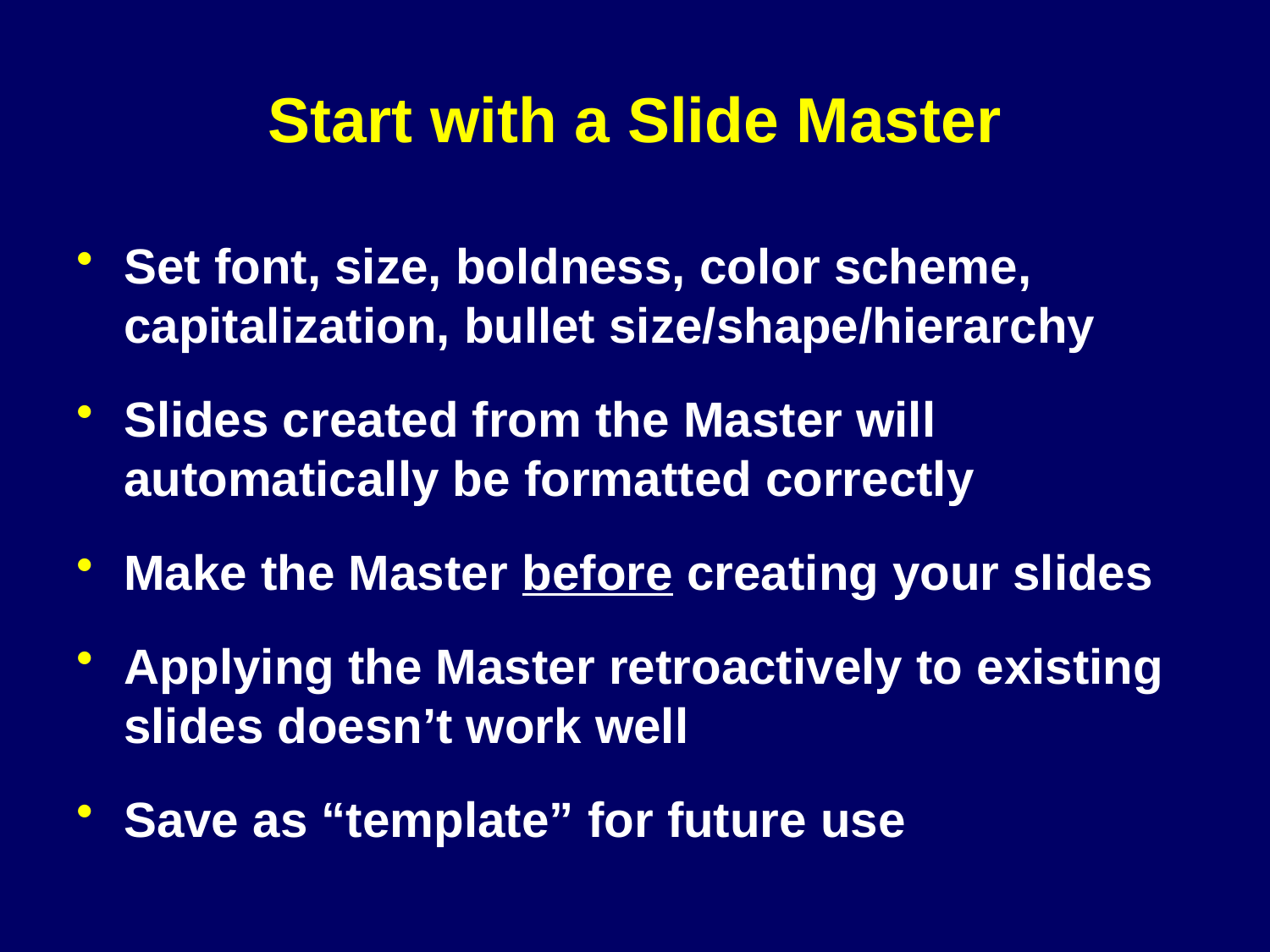

# Start with a Slide Master
Set font, size, boldness, color scheme, capitalization, bullet size/shape/hierarchy
Slides created from the Master will automatically be formatted correctly
Make the Master before creating your slides
Applying the Master retroactively to existing slides doesn’t work well
Save as “template” for future use